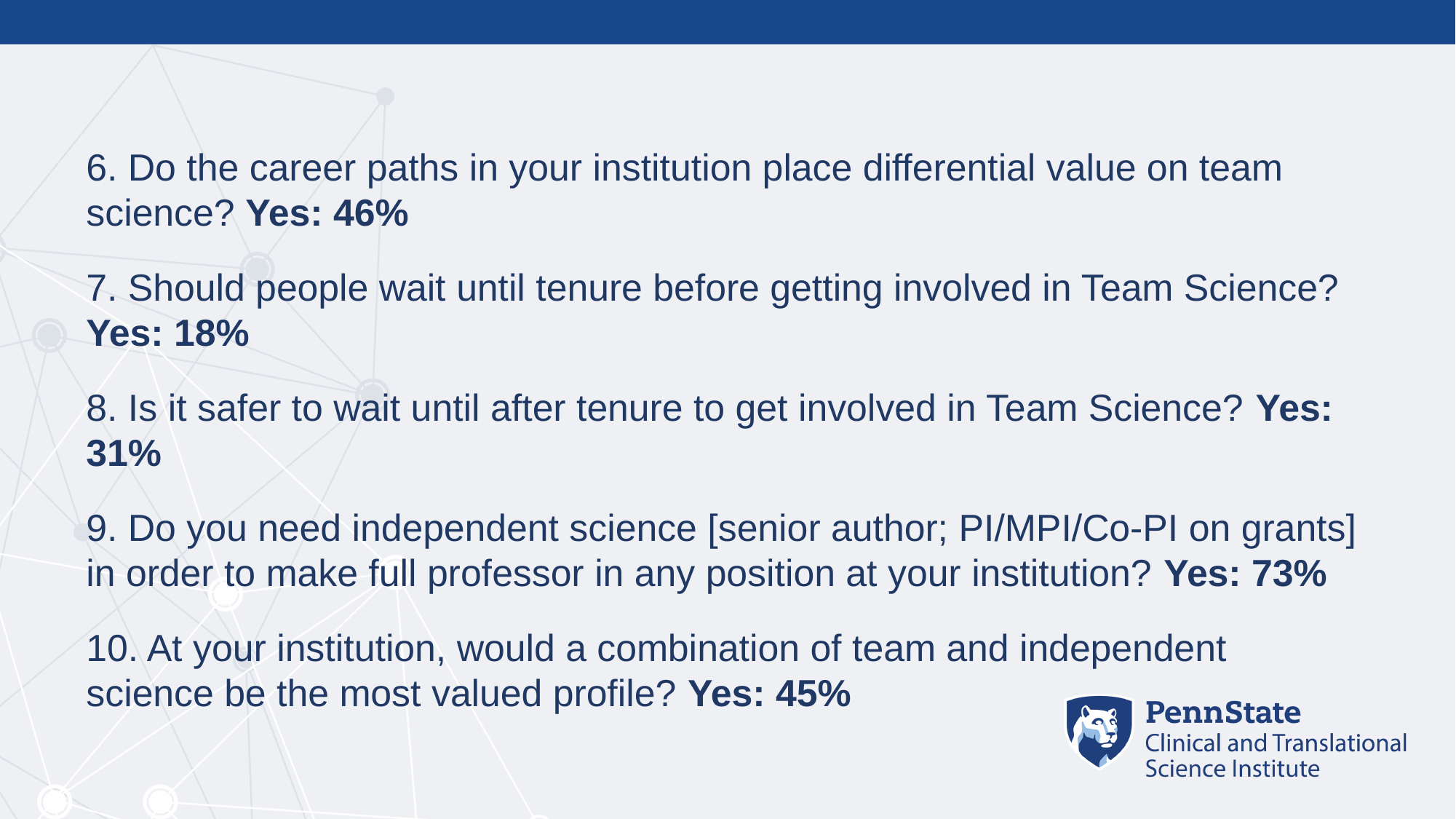

#
6. Do the career paths in your institution place differential value on team science? Yes: 46%
7. Should people wait until tenure before getting involved in Team Science? Yes: 18%
8. Is it safer to wait until after tenure to get involved in Team Science? Yes: 31%
9. Do you need independent science [senior author; PI/MPI/Co-PI on grants] in order to make full professor in any position at your institution? Yes: 73%
10. At your institution, would a combination of team and independent science be the most valued profile? Yes: 45%